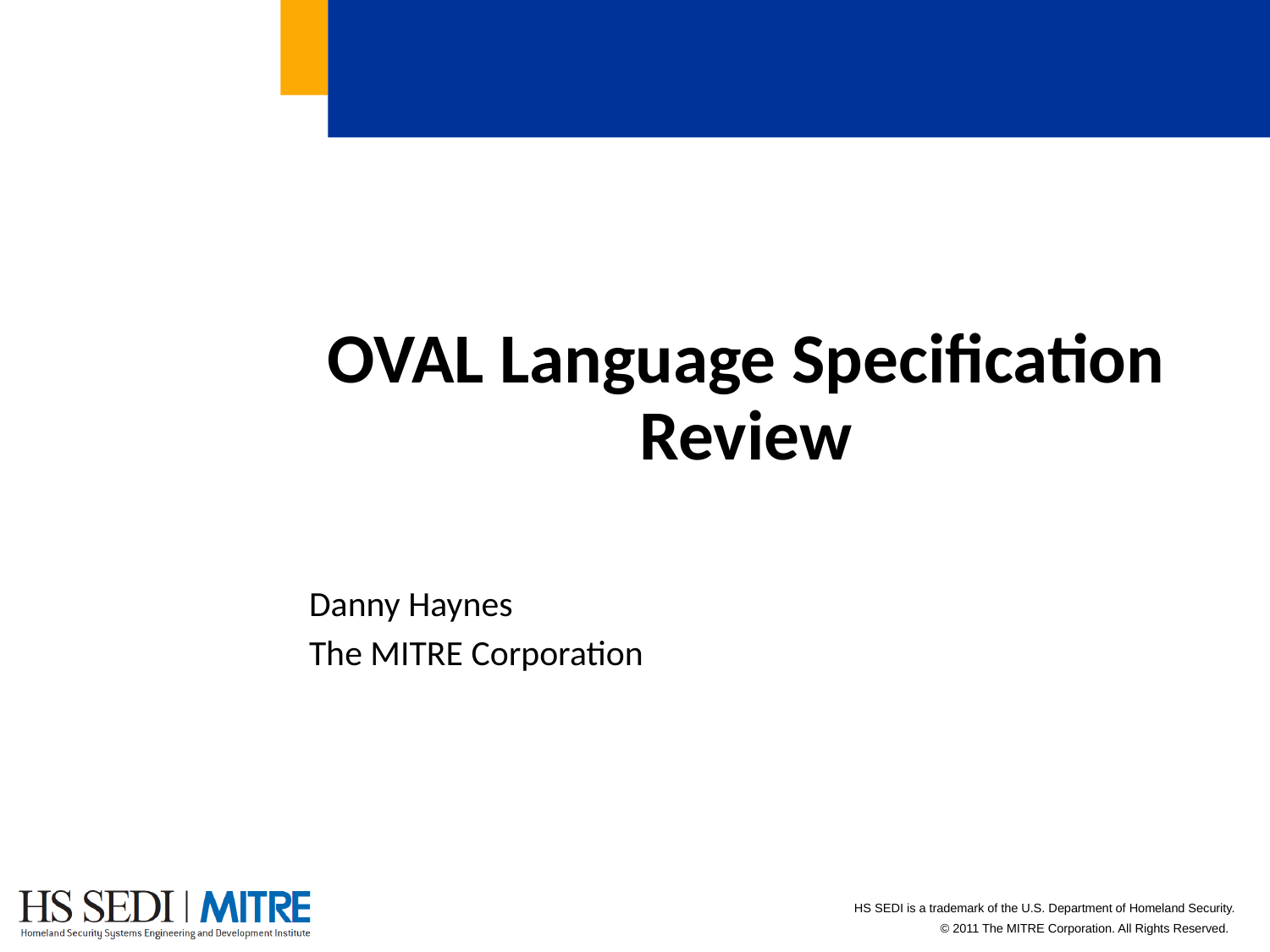

# OVAL Language Specification Review
Danny Haynes
The MITRE Corporation